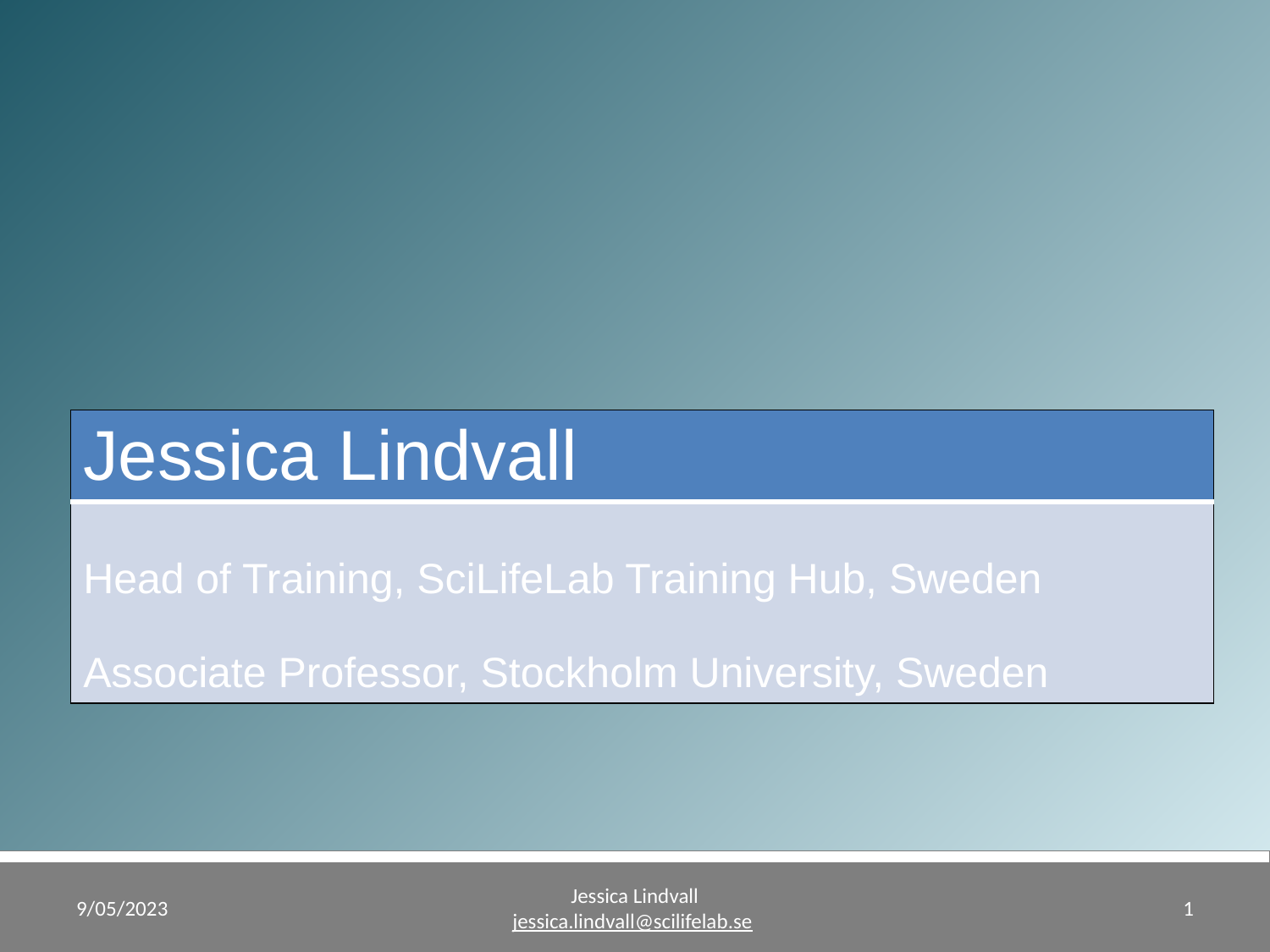

| Jessica Lindvall |
| --- |
| Head of Training, SciLifeLab Training Hub, Sweden Associate Professor, Stockholm University, Sweden |

9/05/2023
Jessica Lindvall
jessica.lindvall@scilifelab.se
1